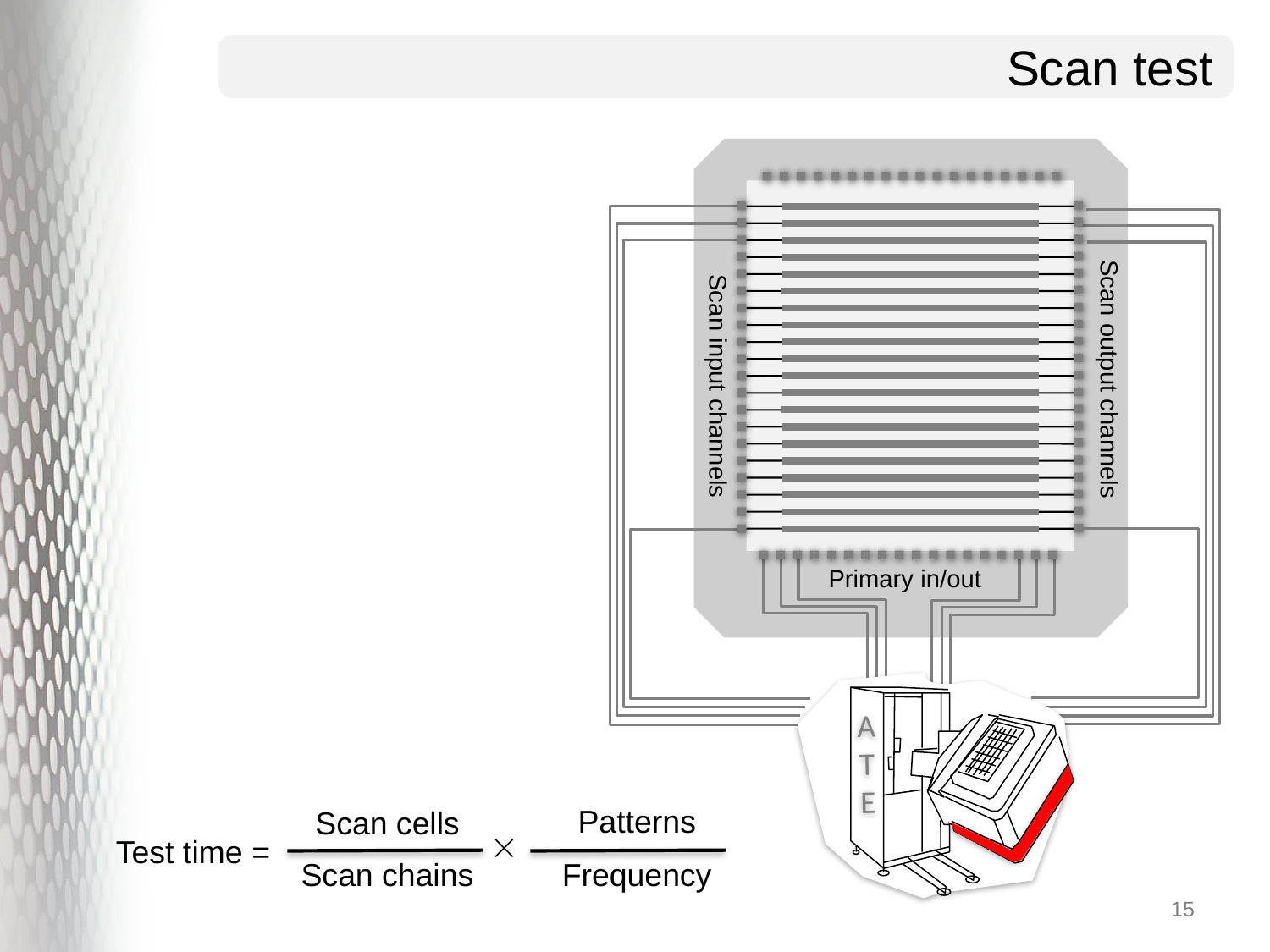

# Scan test

Scan output channels
Scan input channels

Primary in/out

A
T
E

Patterns
Scan cells
×
Test time =
Scan chains
Frequency